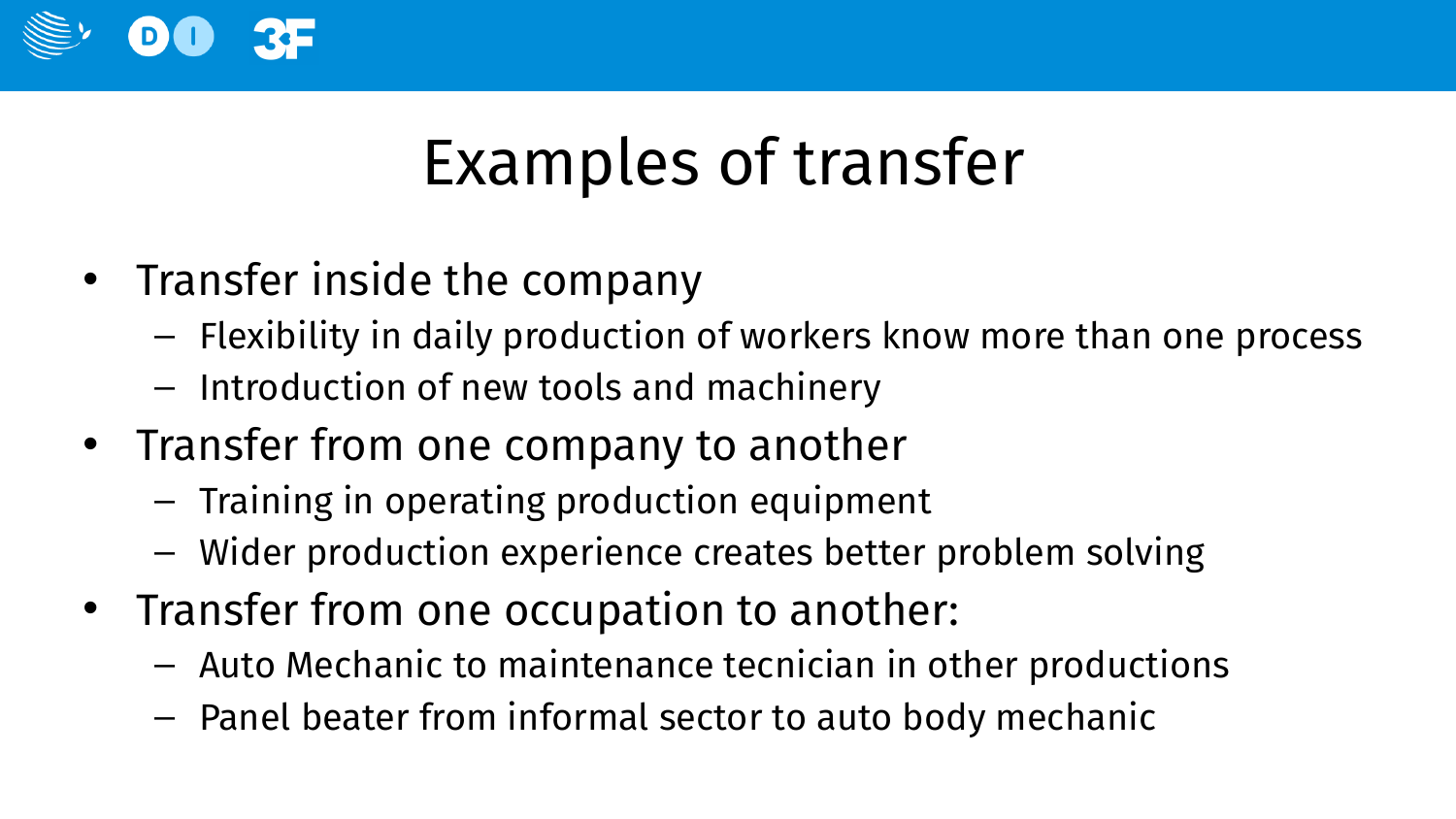

# Examples of transfer
Transfer inside the company
Flexibility in daily production of workers know more than one process
Introduction of new tools and machinery
Transfer from one company to another
Training in operating production equipment
Wider production experience creates better problem solving
Transfer from one occupation to another:
Auto Mechanic to maintenance tecnician in other productions
Panel beater from informal sector to auto body mechanic